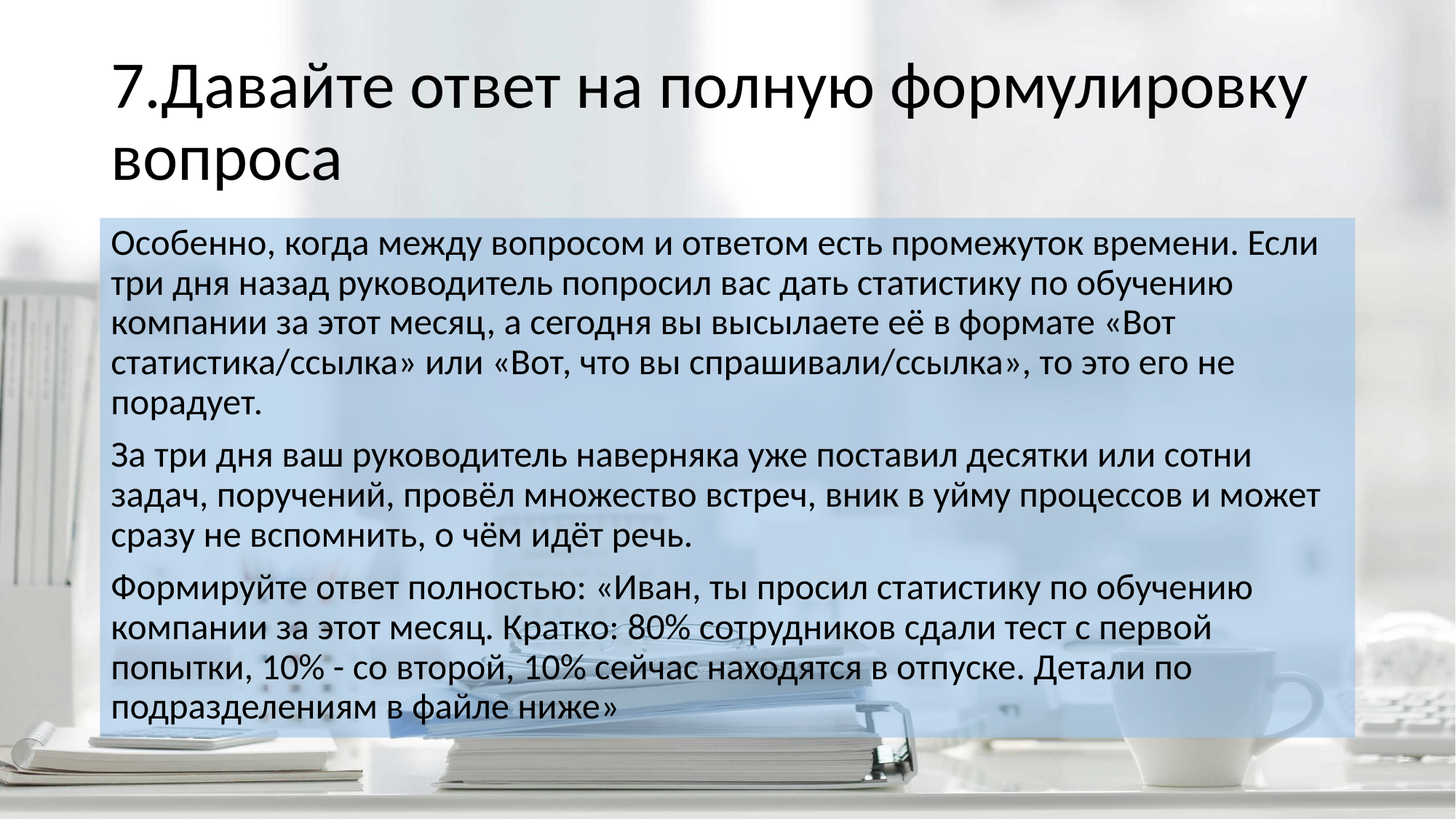

# 7.Давайте ответ на полную формулировку вопроса
Особенно, когда между вопросом и ответом есть промежуток времени. Если три дня назад руководитель попросил вас дать статистику по обучению компании за этот месяц, а сегодня вы высылаете её в формате «Вот статистика/ссылка» или «Вот, что вы спрашивали/ссылка», то это его не порадует.
За три дня ваш руководитель наверняка уже поставил десятки или сотни задач, поручений, провёл множество встреч, вник в уйму процессов и может сразу не вспомнить, о чём идёт речь.
Формируйте ответ полностью: «Иван, ты просил статистику по обучению компании за этот месяц. Кратко: 80% сотрудников сдали тест с первой попытки, 10% - со второй, 10% сейчас находятся в отпуске. Детали по подразделениям в файле ниже»